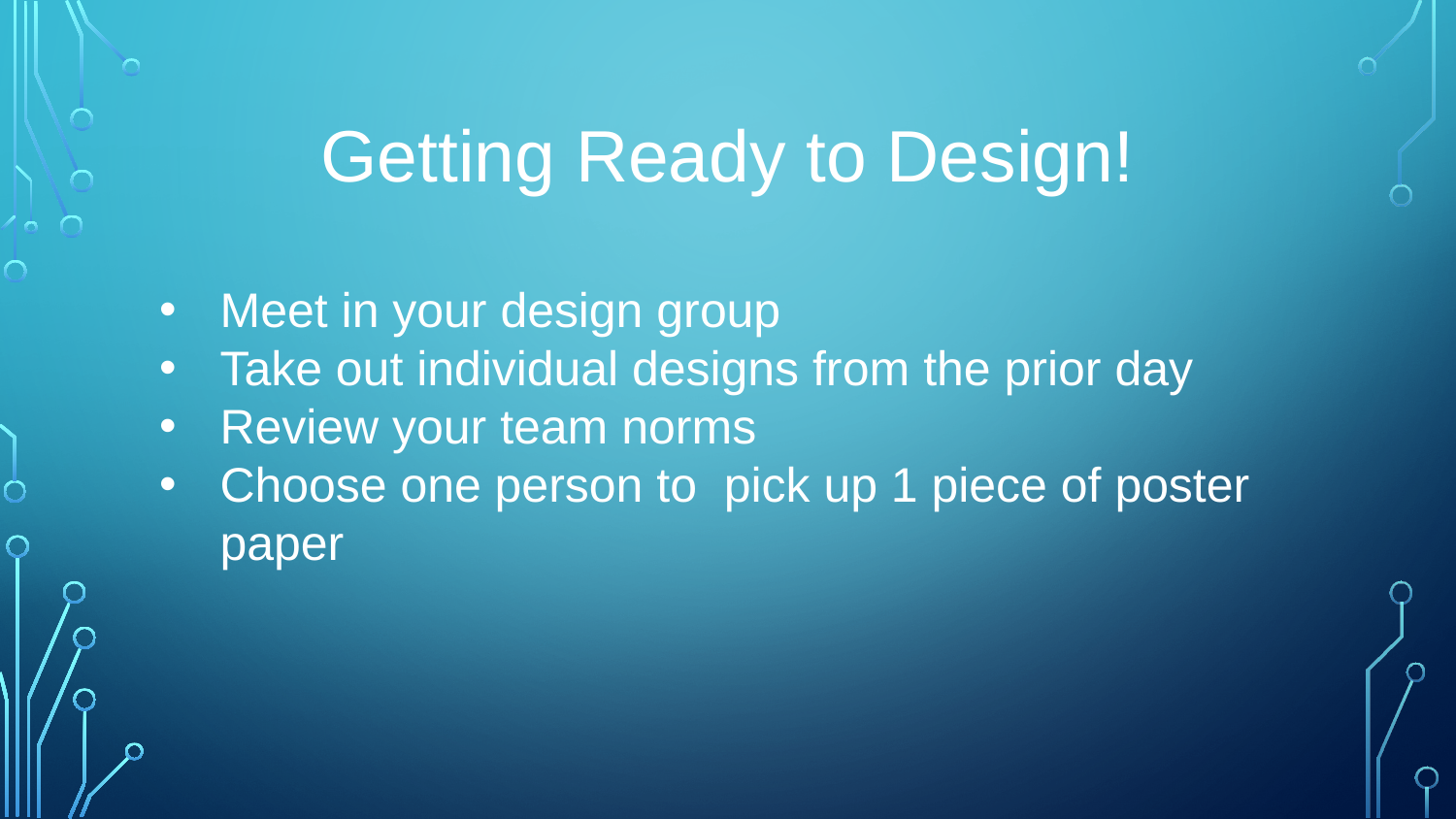

# Getting Ready to Design!
Meet in your design group
Take out individual designs from the prior day
Review your team norms
Choose one person to  pick up 1 piece of poster paper